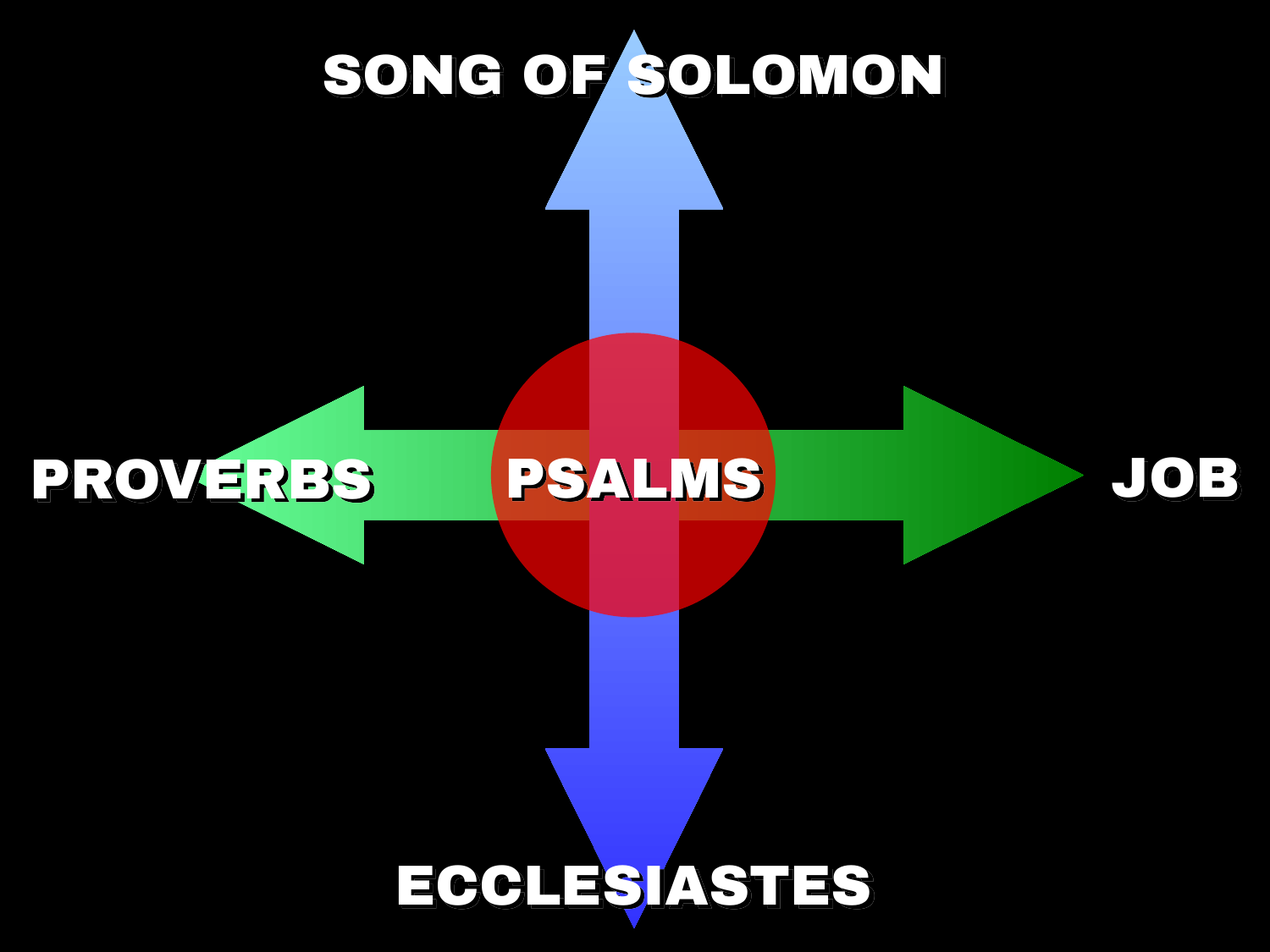

SONG OF SOLOMON

JOB
PSALMS
PROVERBS
ECCLESIASTES